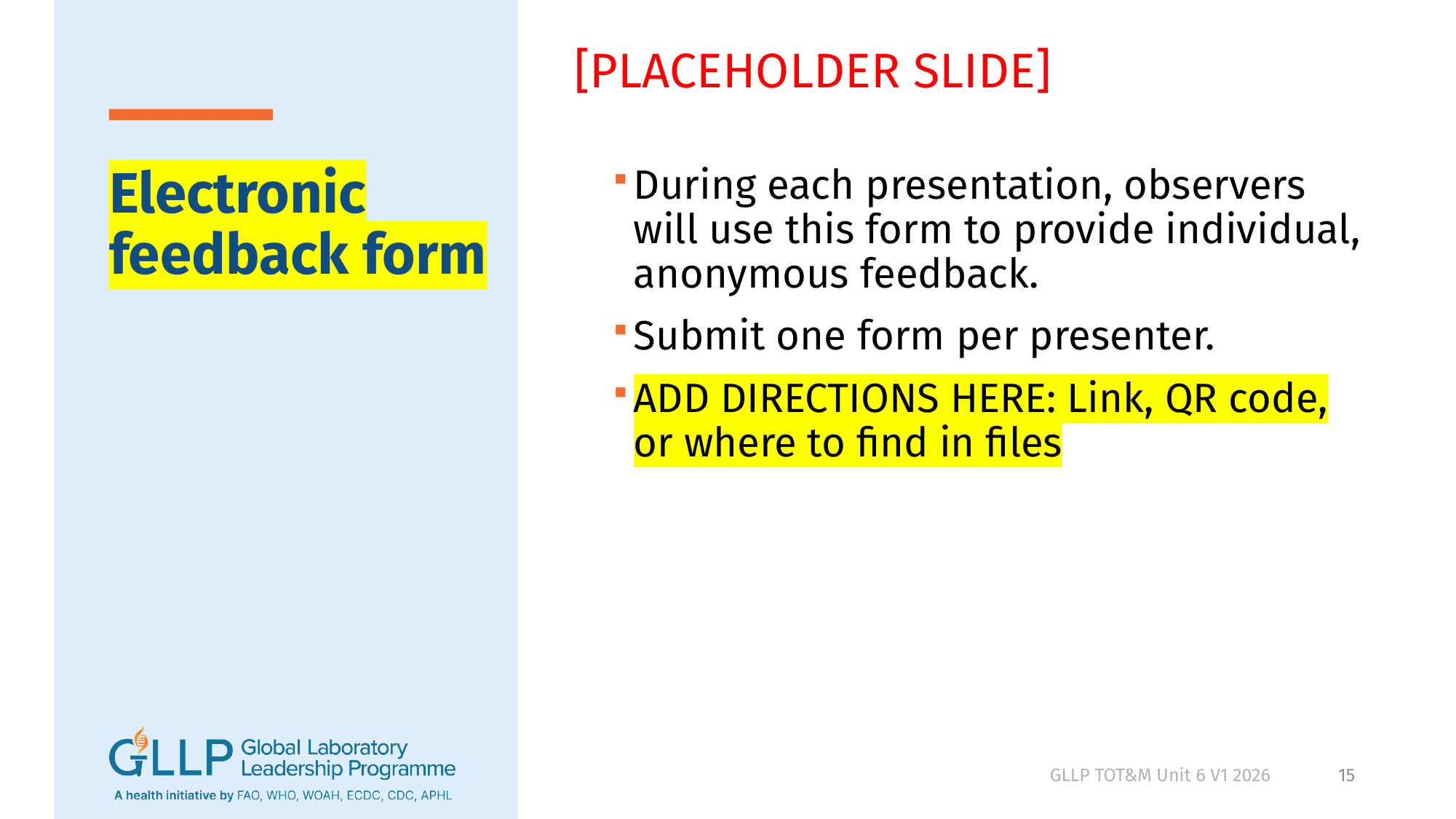

[PLACEHOLDER SLIDE]
# Electronic feedback form
During each presentation, observers will use this form to provide individual, anonymous feedback.
Submit one form per presenter.
ADD DIRECTIONS HERE: Link, QR code, or where to find in files
GLLP TOT&M Unit 6 V1 2026
15